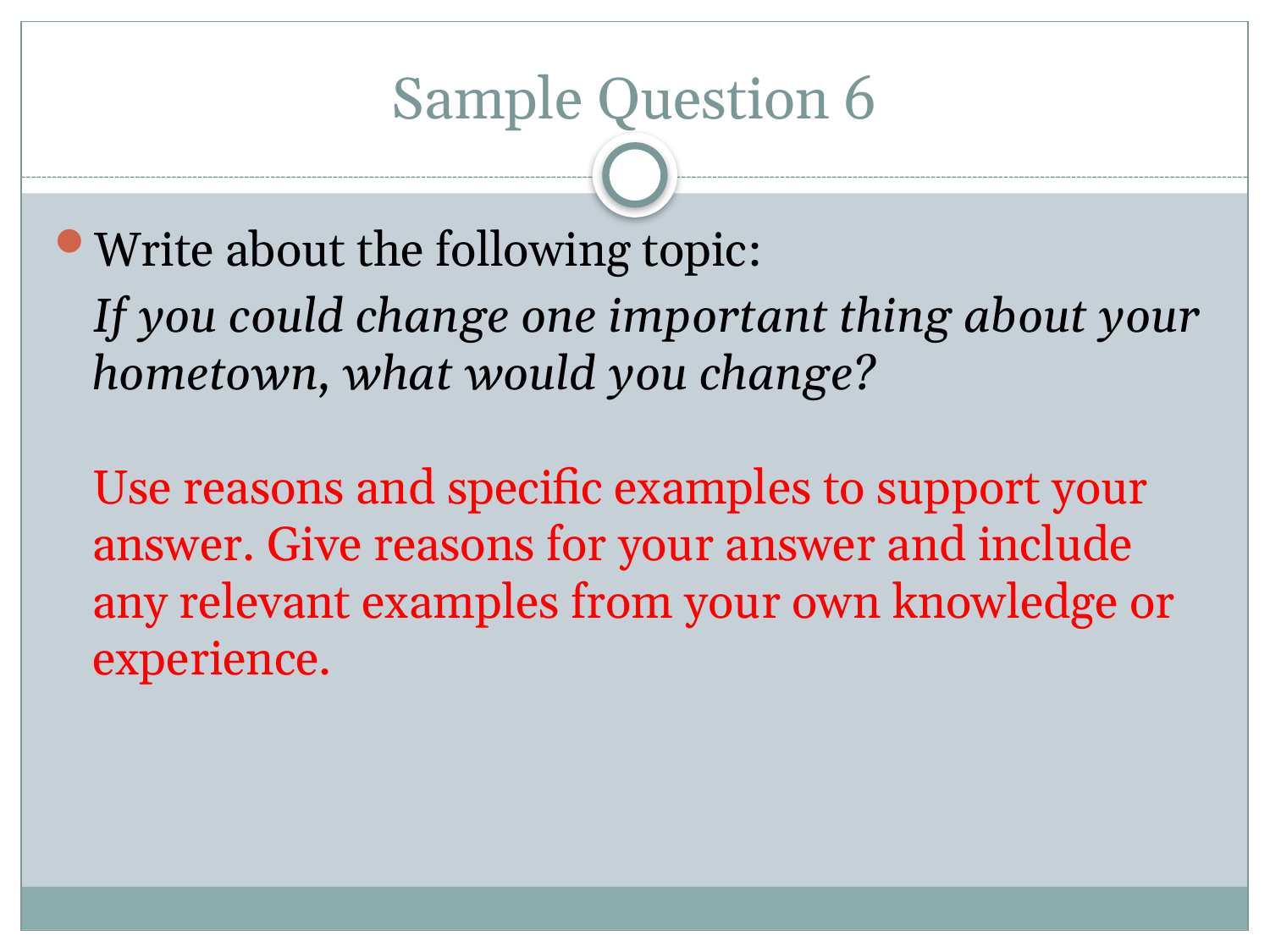

# Sample Question 6
Write about the following topic:
	If you could change one important thing about your hometown, what would you change?
Use reasons and specific examples to support your answer. Give reasons for your answer and include any relevant examples from your own knowledge or experience.